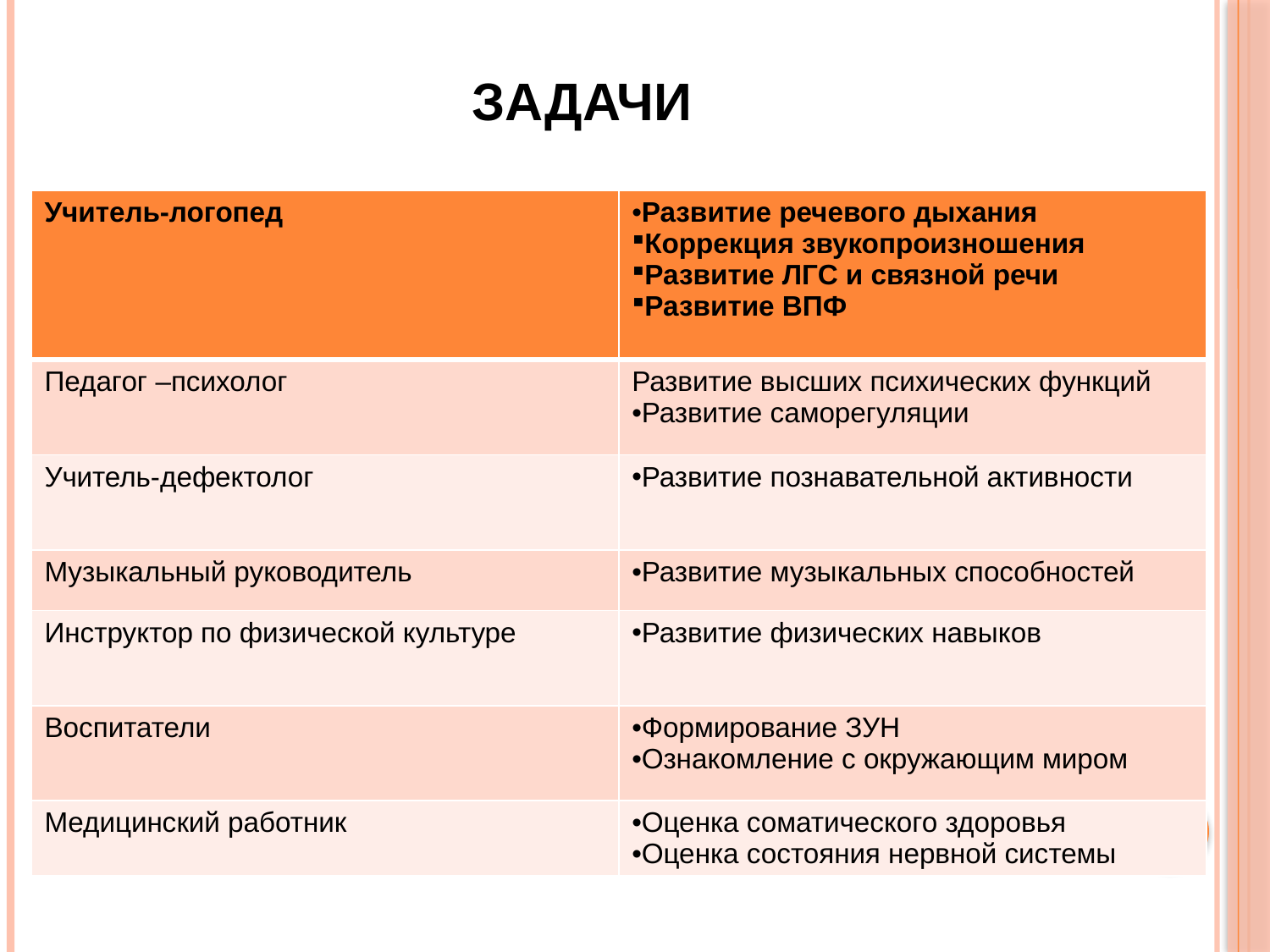

# Задачи

| Учитель-логопед | Развитие речевого дыхания Коррекция звукопроизношения Развитие ЛГС и связной речи Развитие ВПФ |
| --- | --- |
| Педагог –психолог | Развитие высших психических функций Развитие саморегуляции |
| Учитель-дефектолог | Развитие познавательной активности |
| Музыкальный руководитель | Развитие музыкальных способностей |
| Инструктор по физической культуре | Развитие физических навыков |
| Воспитатели | Формирование ЗУН Ознакомление с окружающим миром |
| Медицинский работник | Оценка соматического здоровья Оценка состояния нервной системы |
|  |  |
| --- | --- |
|  |  |
|  |  |
|  |  |
|  |  |
|  |  |